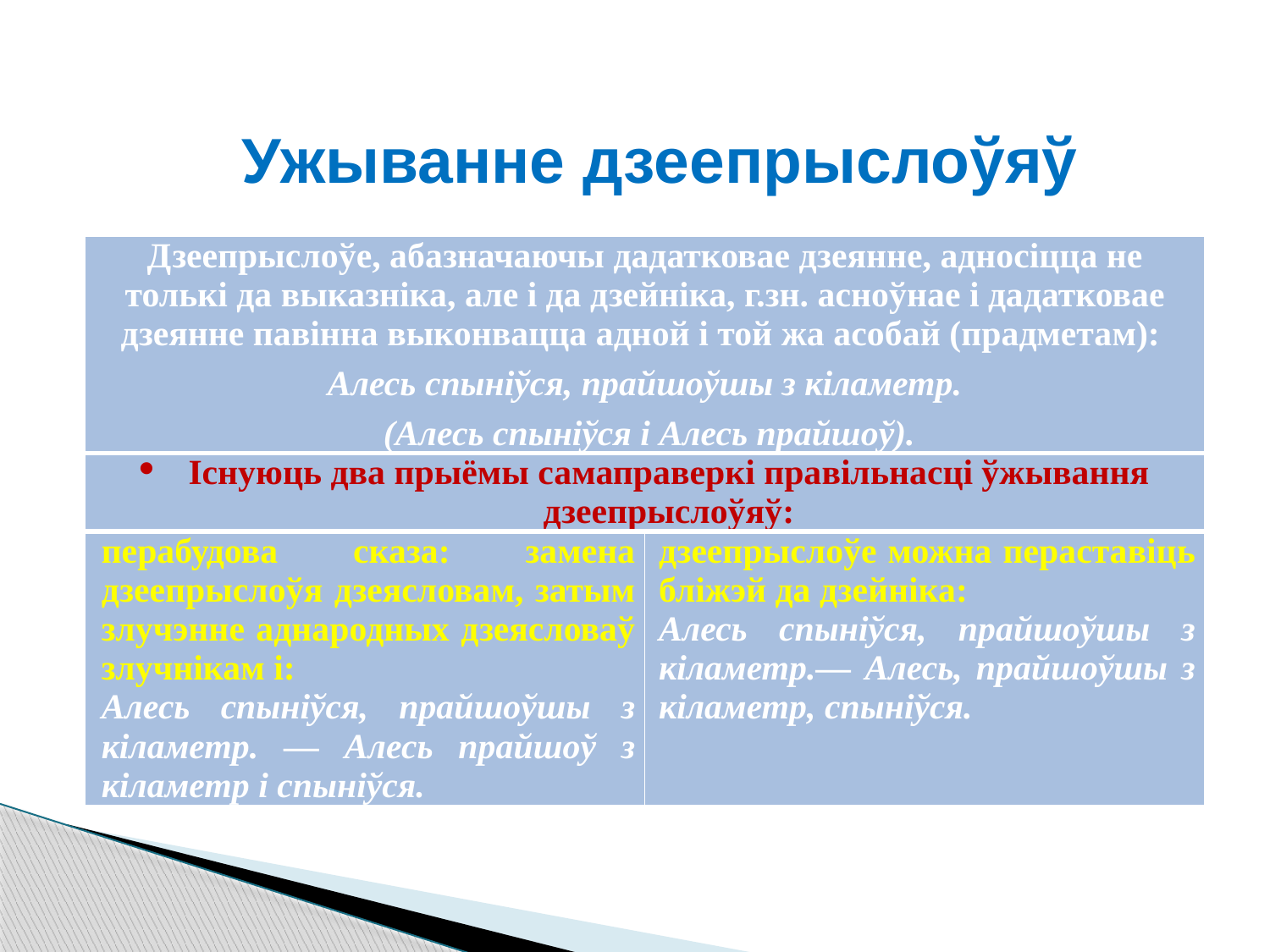

Ужыванне дзеепрыслоўяў
| Дзеепрыслоўе, абазначаючы дадатковае дзеянне, адносіцца не толькі да выказніка, але і да дзейніка, г.зн. асноўнае і дадатковае дзеянне павінна выконвацца адной і той жа асобай (прадметам): Алесь спыніўся, прайшоўшы з кіламетр. (Алесь спыніўся і Алесь прайшоў). |  |
| --- | --- |
| Існуюць два прыёмы самаправеркі правільнасці ўжывання дзеепрыслоўяў: |  |
| перабудова сказа: замена дзеепрыслоўя дзеясловам, затым злучэнне аднародных дзеясловаў злучнікам і: Алесь спыніўся, прайшоўшы з кіламетр. — Алесь прайшоў з кіламетр і спыніўся. | дзеепрыслоўе можна пераставіць бліжэй да дзейніка: Алесь спыніўся, прайшоўшы з кіламетр.— Алесь, прайшоўшы з кіламетр, спыніўся. |